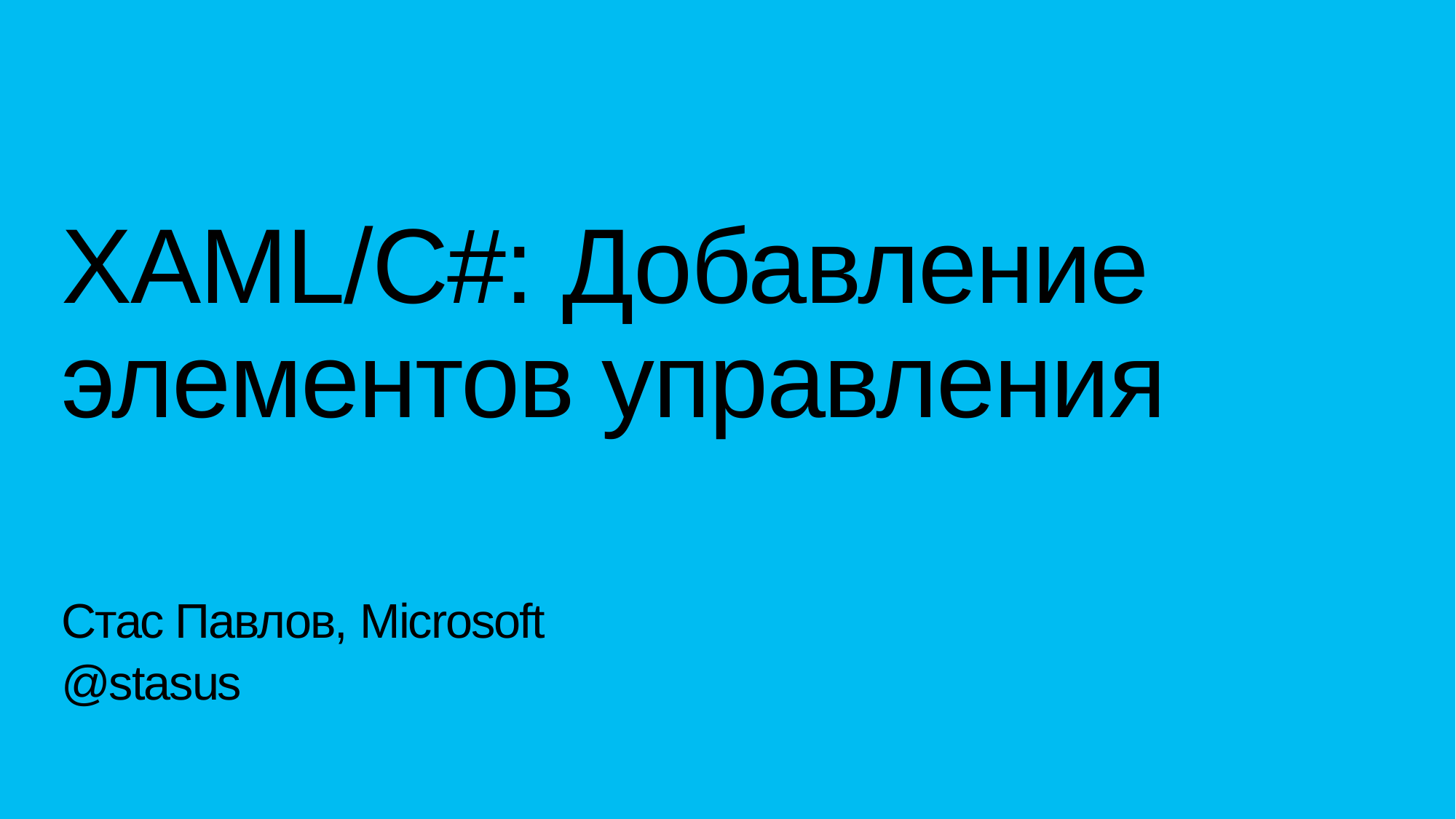

XAML/C#: Добавление элементов управления
Стас Павлов, Microsoft
@stasus